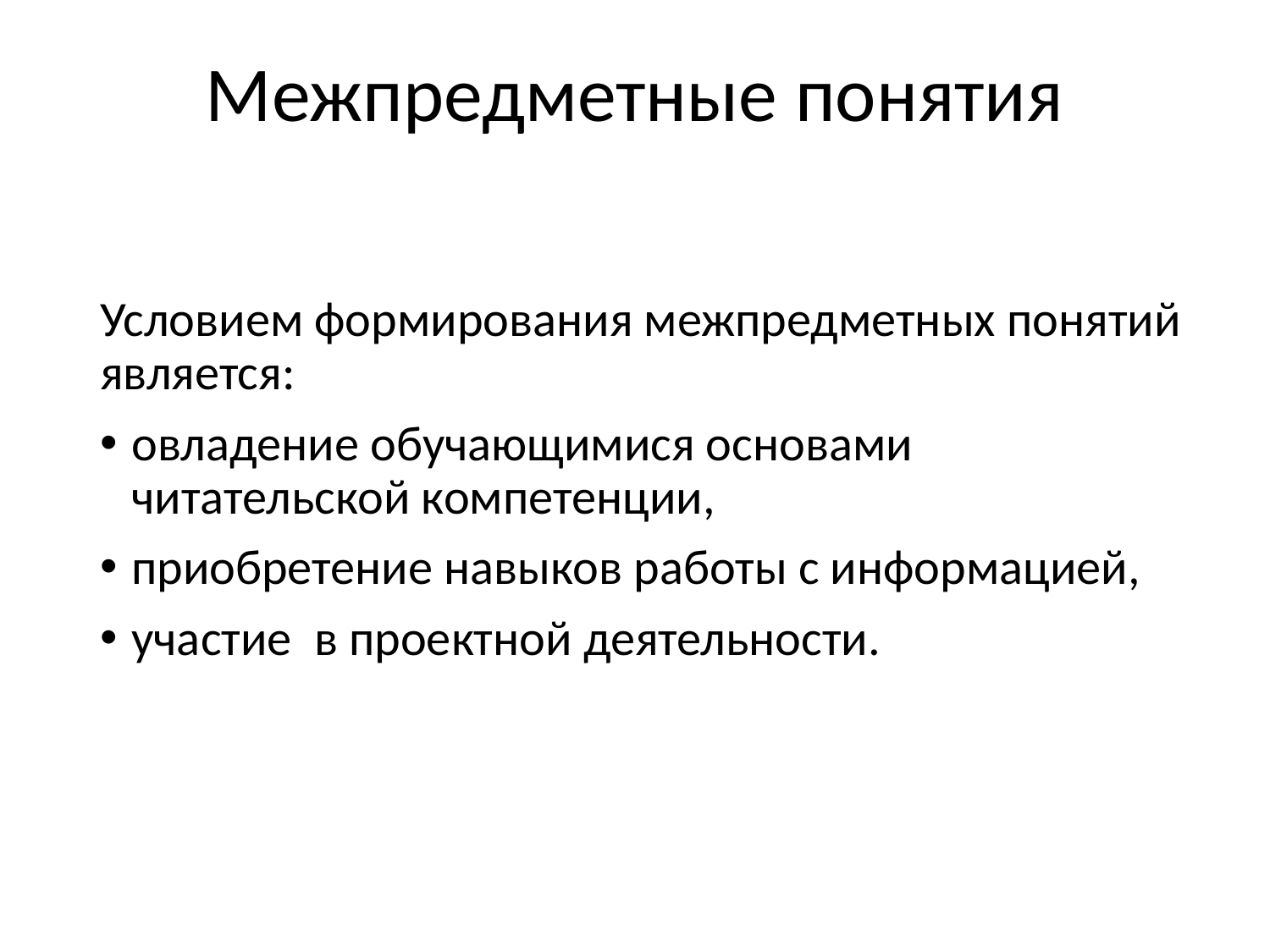

# Межпредметные понятия
Условием формирования межпредметных понятий является:
овладение обучающимися основами читательской компетенции,
приобретение навыков работы с информацией,
участие  в проектной деятельности.